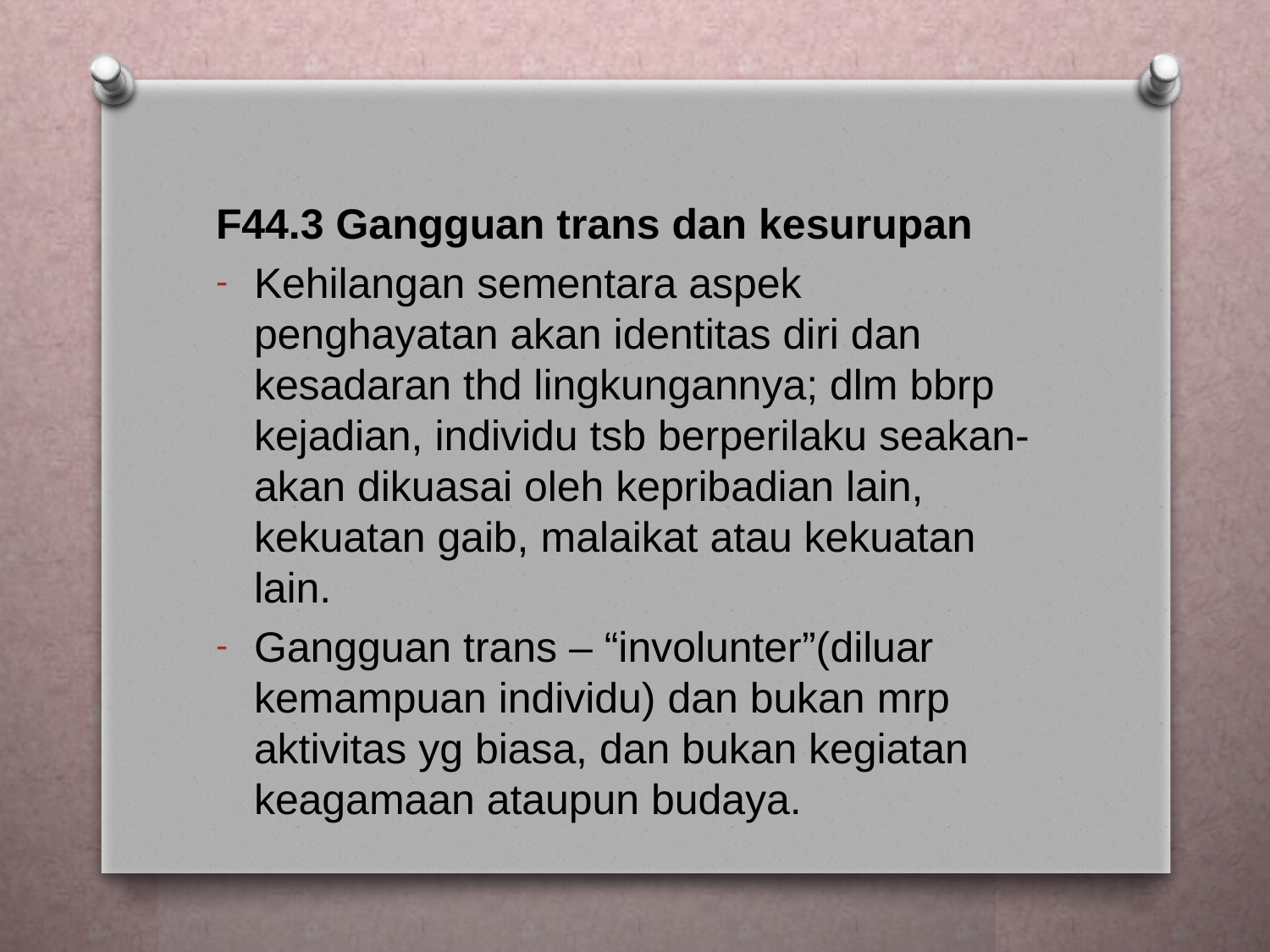

F44.3 Gangguan trans dan kesurupan
Kehilangan sementara aspek penghayatan akan identitas diri dan kesadaran thd lingkungannya; dlm bbrp kejadian, individu tsb berperilaku seakan-akan dikuasai oleh kepribadian lain, kekuatan gaib, malaikat atau kekuatan lain.
Gangguan trans – “involunter”(diluar kemampuan individu) dan bukan mrp aktivitas yg biasa, dan bukan kegiatan keagamaan ataupun budaya.